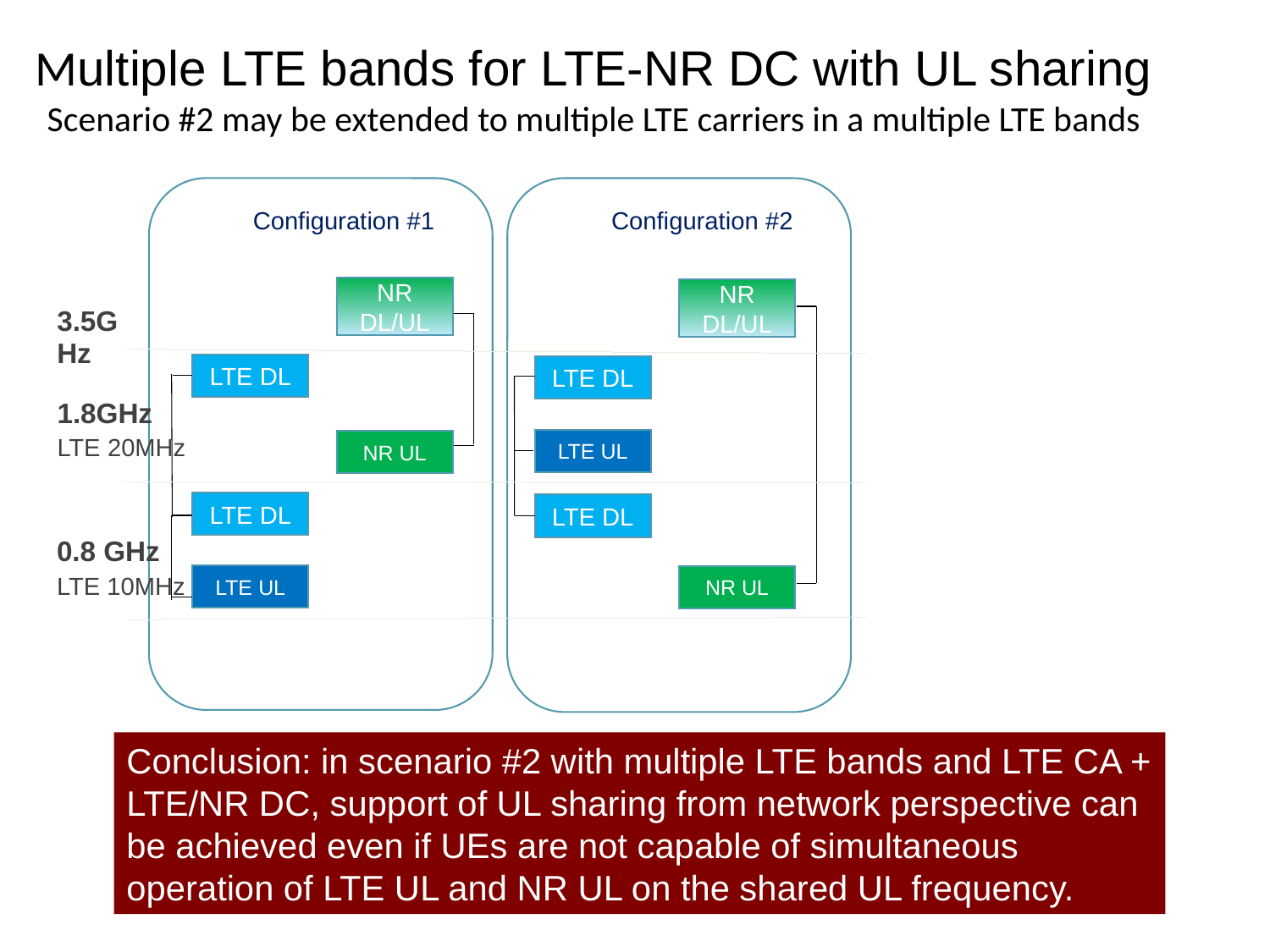

# Multiple LTE bands for LTE-NR DC with UL sharing Scenario #2 may be extended to multiple LTE carriers in a multiple LTE bands

Configuration #1
Configuration #2
NR DL/UL
NR DL/UL
3.5GHz
LTE DL
LTE DL
1.8GHz
LTE 20MHz
LTE UL
NR UL
LTE DL
LTE DL
0.8 GHz
LTE 10MHz
LTE UL
NR UL
Conclusion: in scenario #2 with multiple LTE bands and LTE CA + LTE/NR DC, support of UL sharing from network perspective can be achieved even if UEs are not capable of simultaneous operation of LTE UL and NR UL on the shared UL frequency.